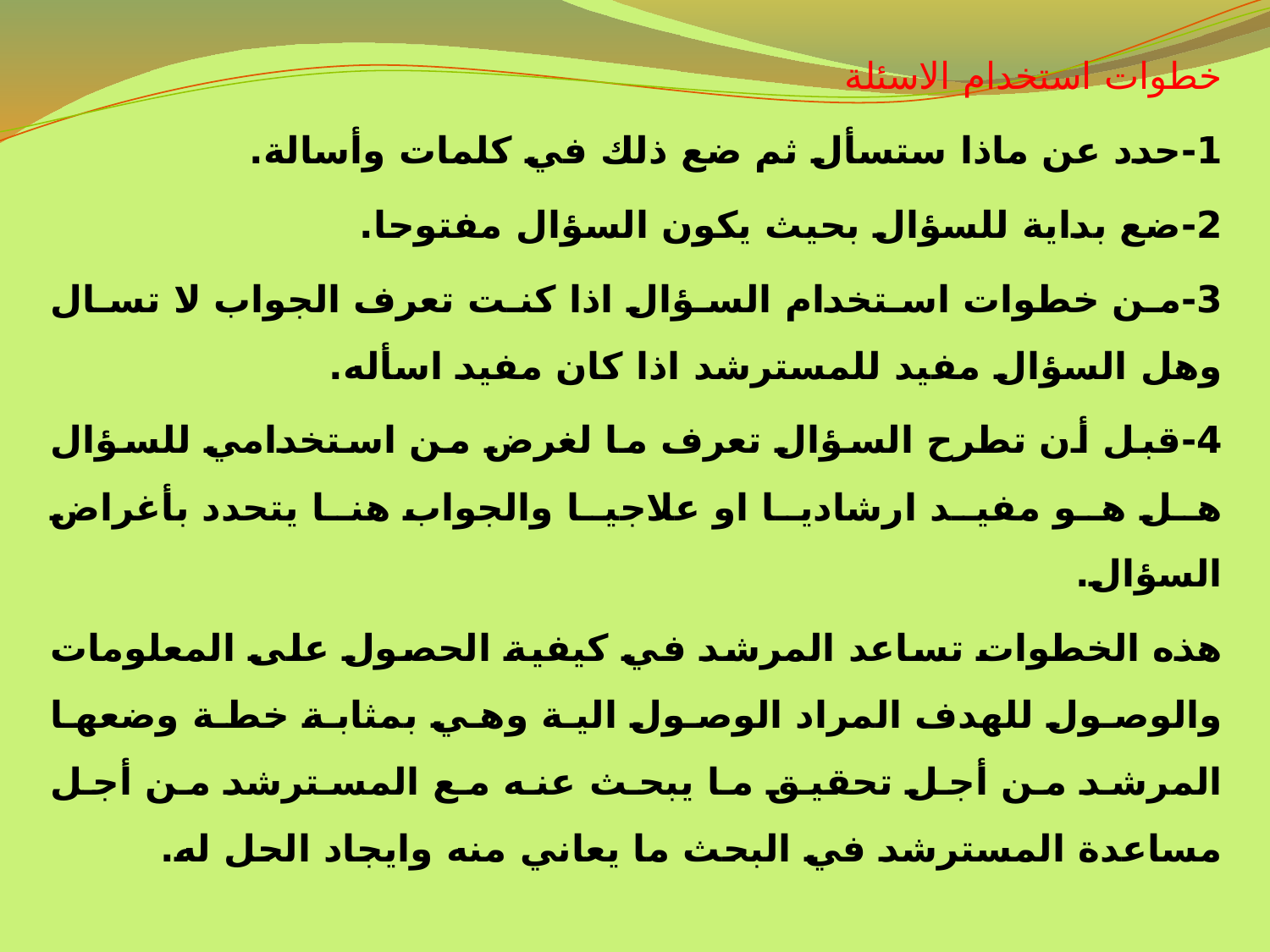

خطوات استخدام الاسئلة
1-	حدد عن ماذا ستسأل ثم ضع ذلك في كلمات وأسالة.
2-	ضع بداية للسؤال بحيث يكون السؤال مفتوحا.
3-	من خطوات استخدام السؤال اذا كنت تعرف الجواب لا تسال وهل السؤال مفيد للمسترشد اذا كان مفيد اسأله.
4-	قبل أن تطرح السؤال تعرف ما لغرض من استخدامي للسؤال هل هو مفيد ارشاديا او علاجيا والجواب هنا يتحدد بأغراض السؤال.
هذه الخطوات تساعد المرشد في كيفية الحصول على المعلومات والوصول للهدف المراد الوصول الية وهي بمثابة خطة وضعها المرشد من أجل تحقيق ما يبحث عنه مع المسترشد من أجل مساعدة المسترشد في البحث ما يعاني منه وايجاد الحل له.